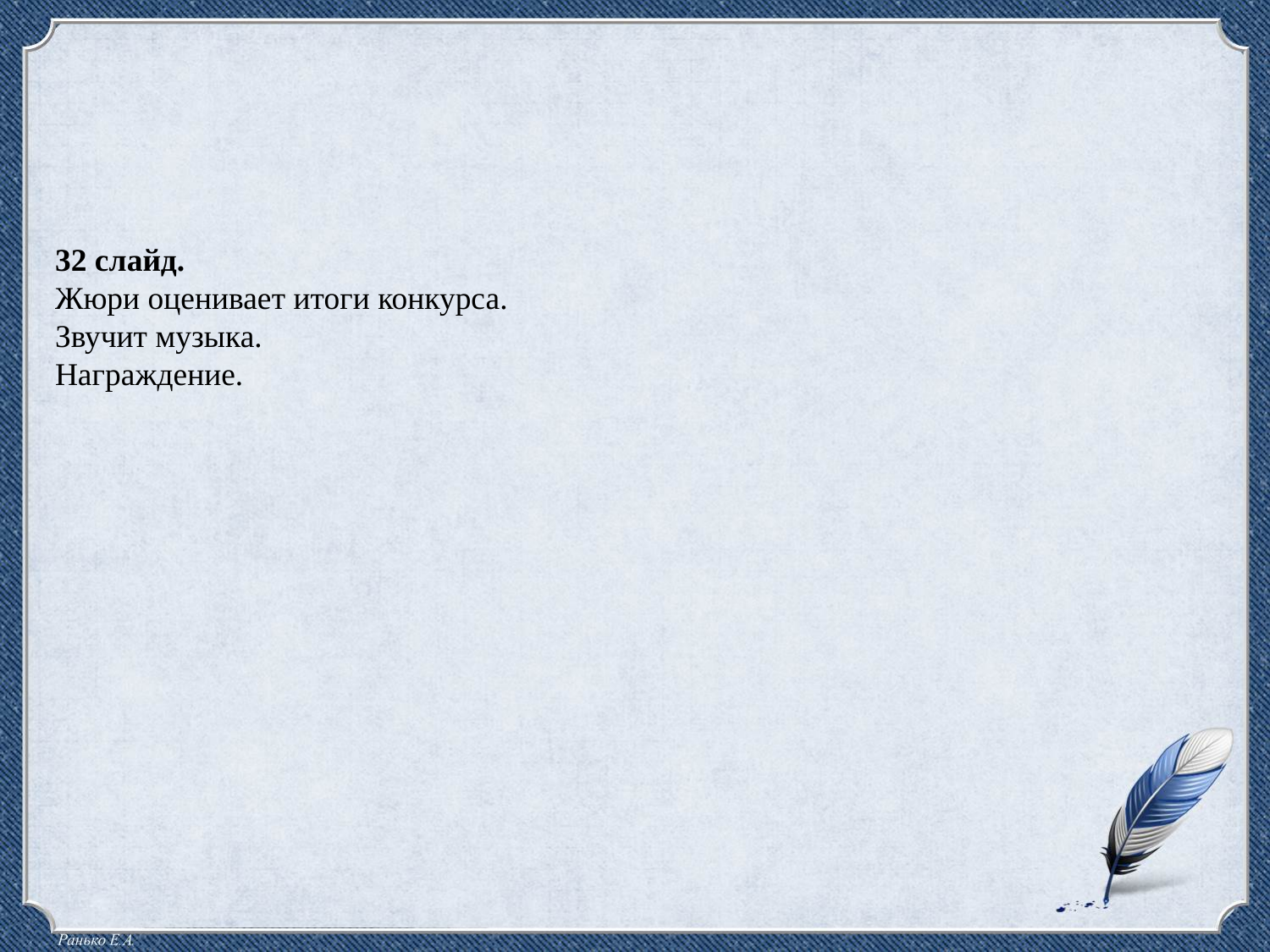

32 слайд.
Жюри оценивает итоги конкурса.
Звучит музыка.
Награждение.